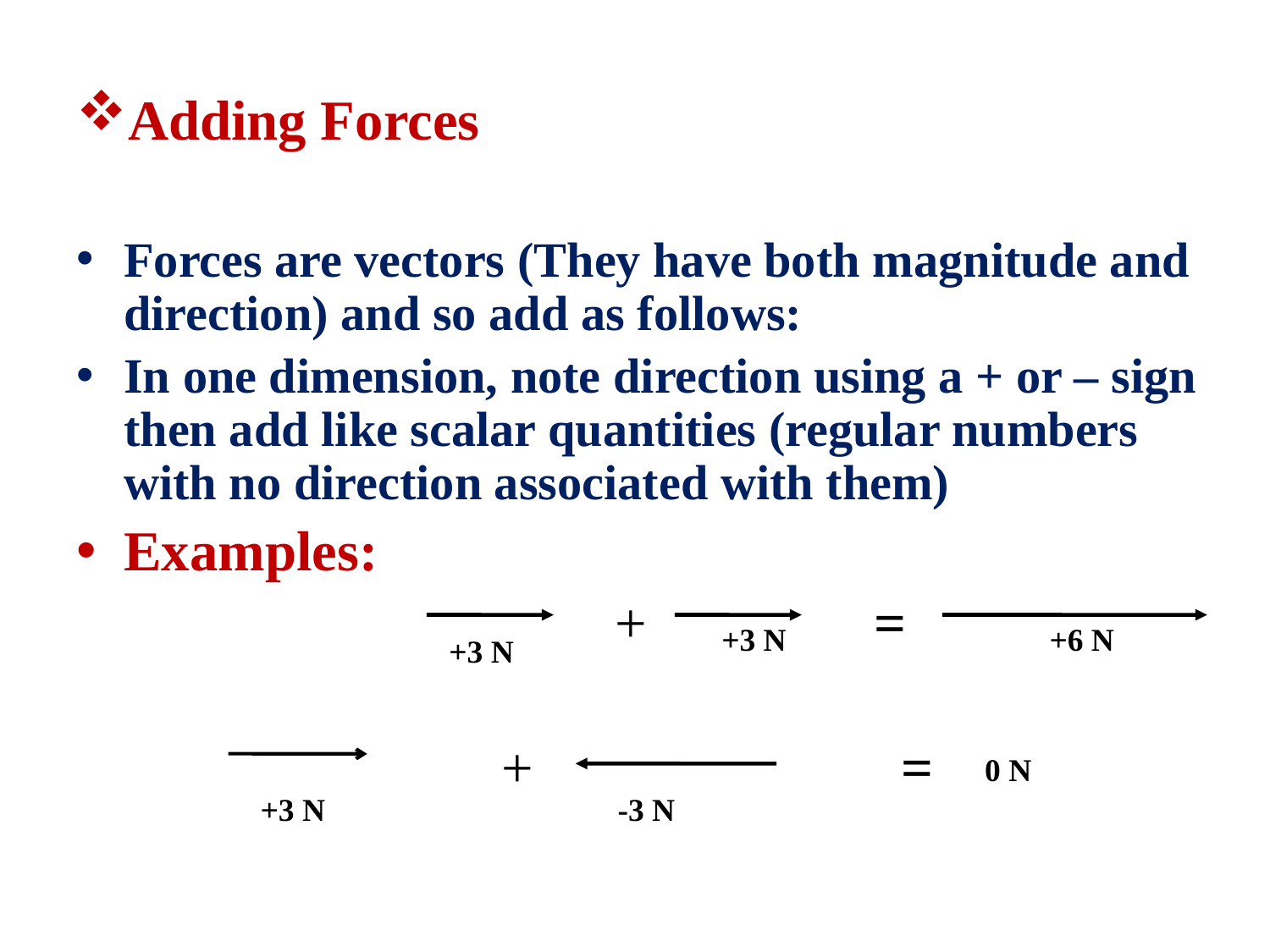

# Adding Forces
Forces are vectors (They have both magnitude and direction) and so add as follows:
In one dimension, note direction using a + or – sign then add like scalar quantities (regular numbers with no direction associated with them)
Examples:
                                      +                =

                              +                          =
+3 N
+6 N

+3 N
0 N

+3 N
-3 N